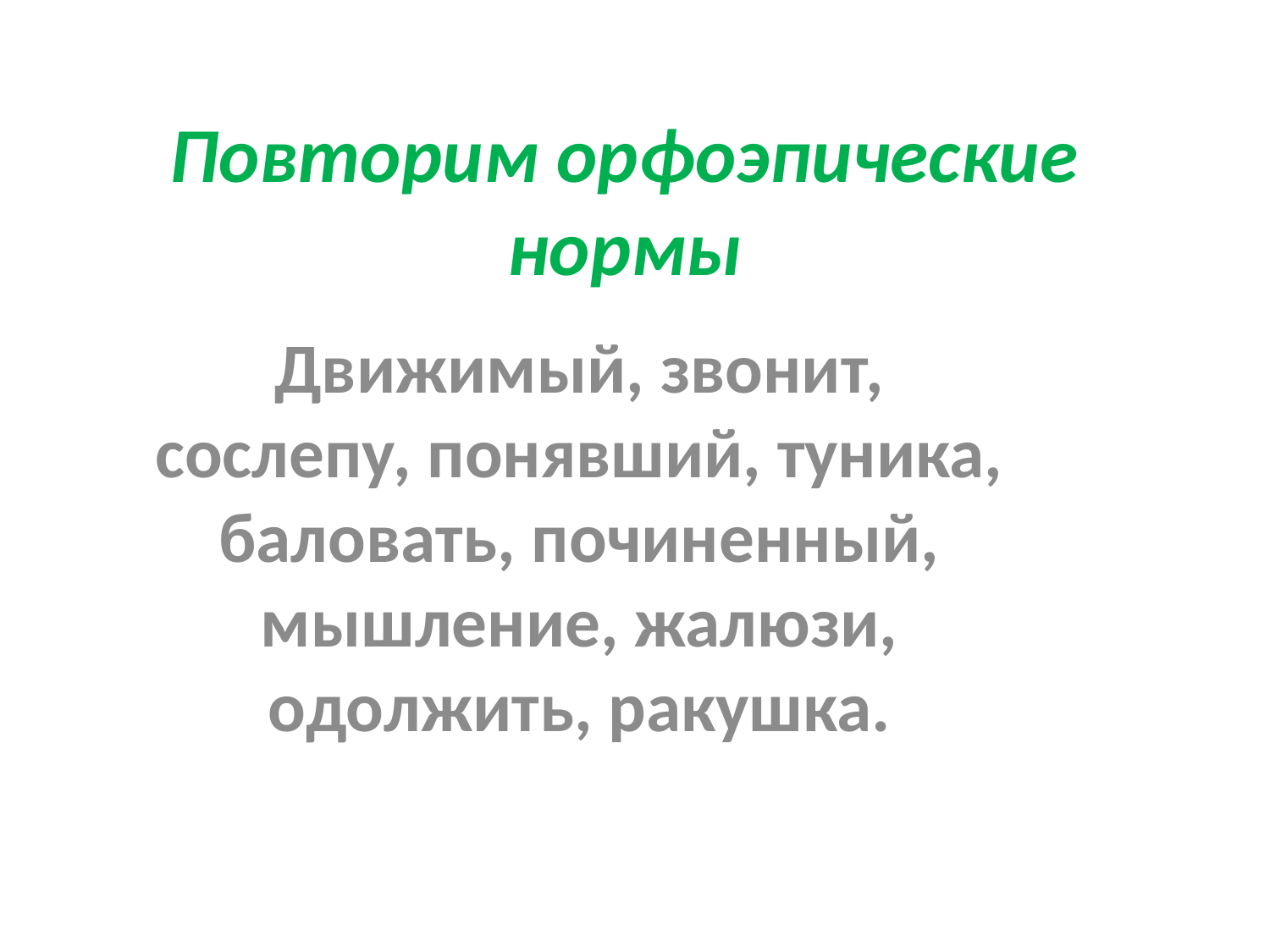

# Повторим орфоэпические нормы
Движимый, звонит, сослепу, понявший, туника, баловать, починенный, мышление, жалюзи, одолжить, ракушка.